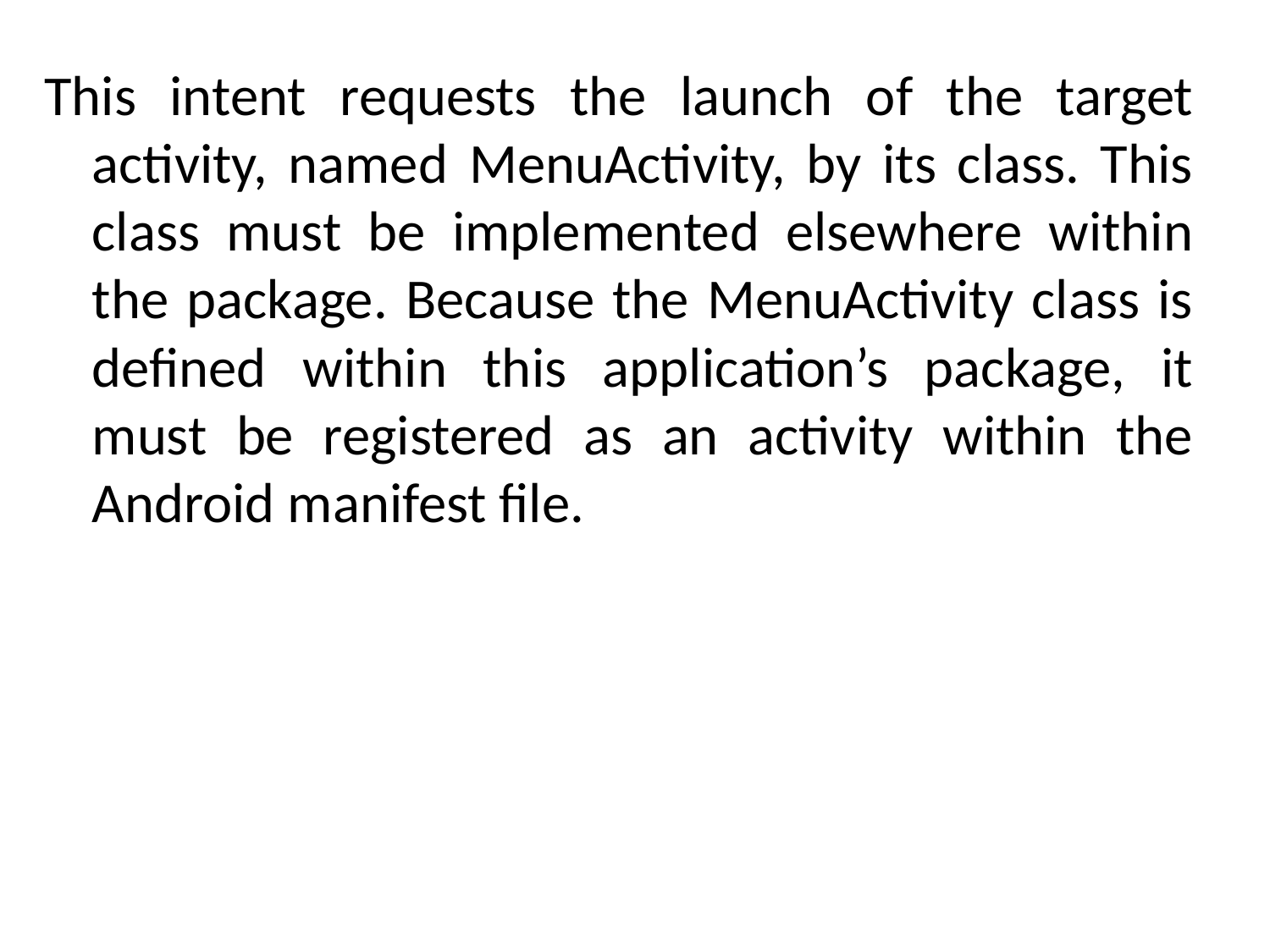

This intent requests the launch of the target activity, named MenuActivity, by its class. This class must be implemented elsewhere within the package. Because the MenuActivity class is defined within this application’s package, it must be registered as an activity within the Android manifest file.